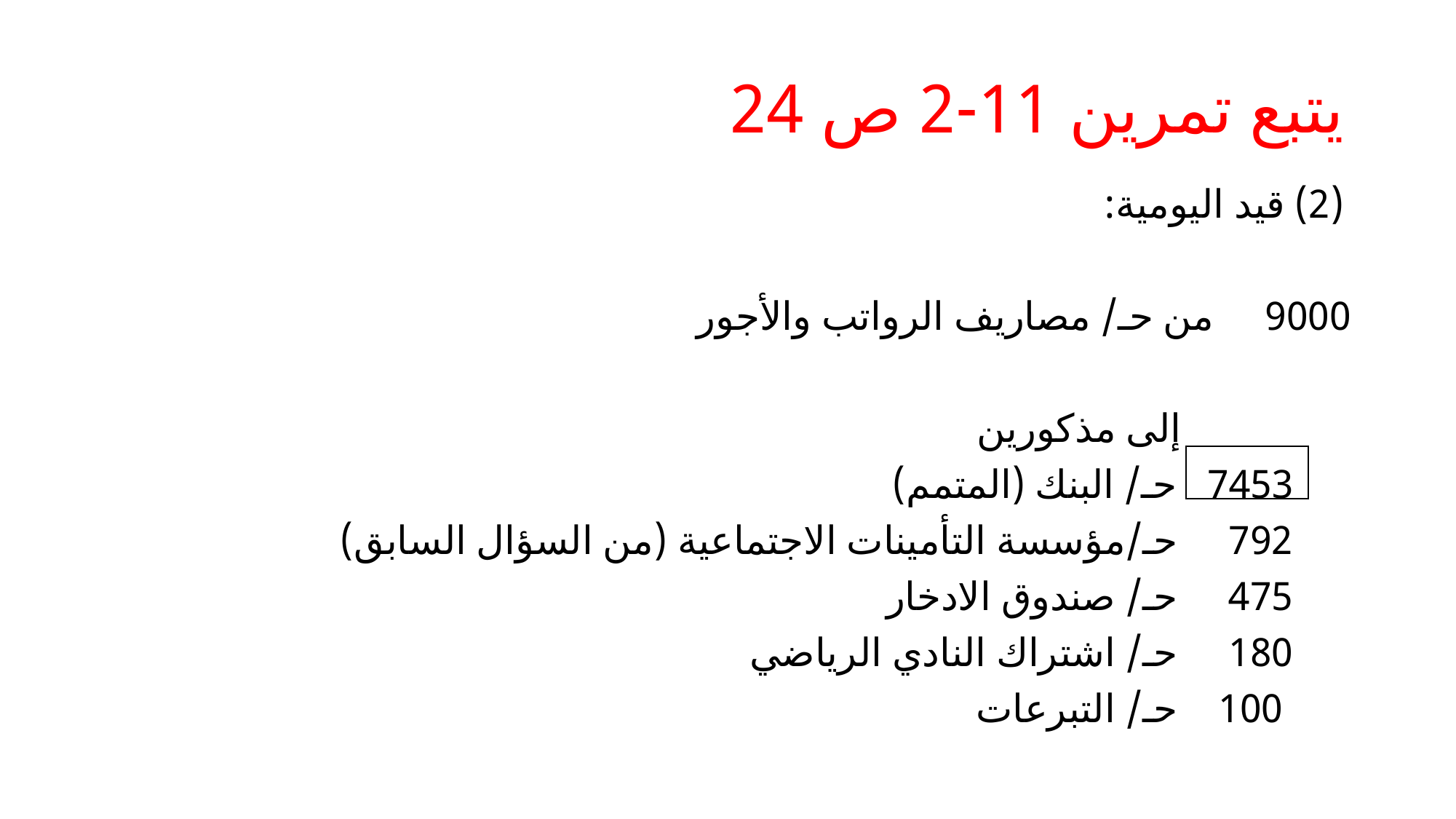

# يتبع تمرين 11-2 ص 24
(2) قيد اليومية:

     من حـ/ مصاريف الرواتب والأجور

                إلى مذكورين
     7453   حـ/ البنك (المتمم)
     792     حـ/مؤسسة التأمينات الاجتماعية (من السؤال السابق)
     475     حـ/ صندوق الادخار
     180     حـ/ اشتراك النادي الرياضي
      100    حـ/ التبرعات